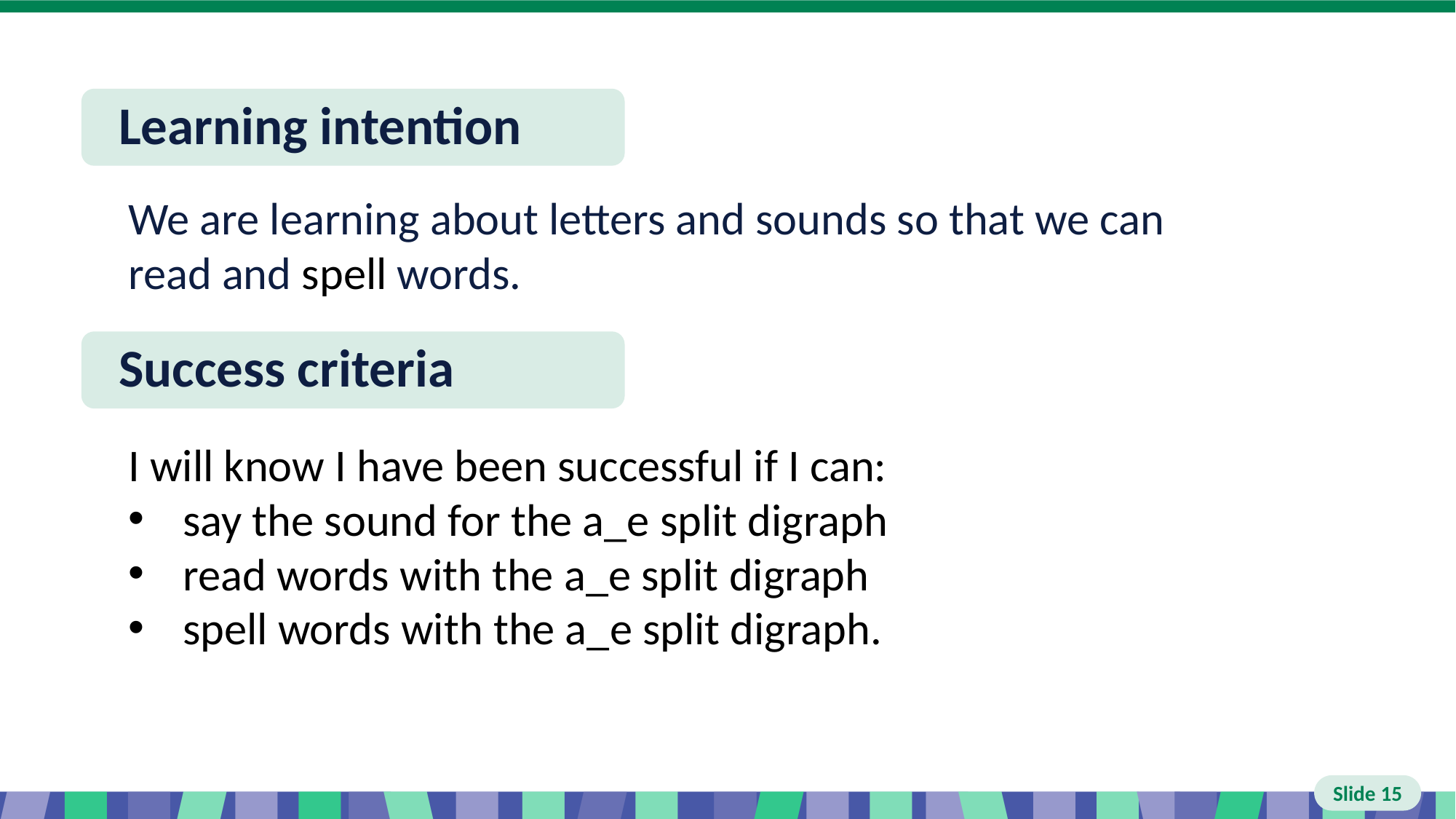

# Slide 15 Learning intention and success criteria
We are learning about letters and sounds so that we can read and spell words.
I will know I have been successful if I can:
say the sound for the a_e split digraph
read words with the a_e split digraph
spell words with the a_e split digraph.